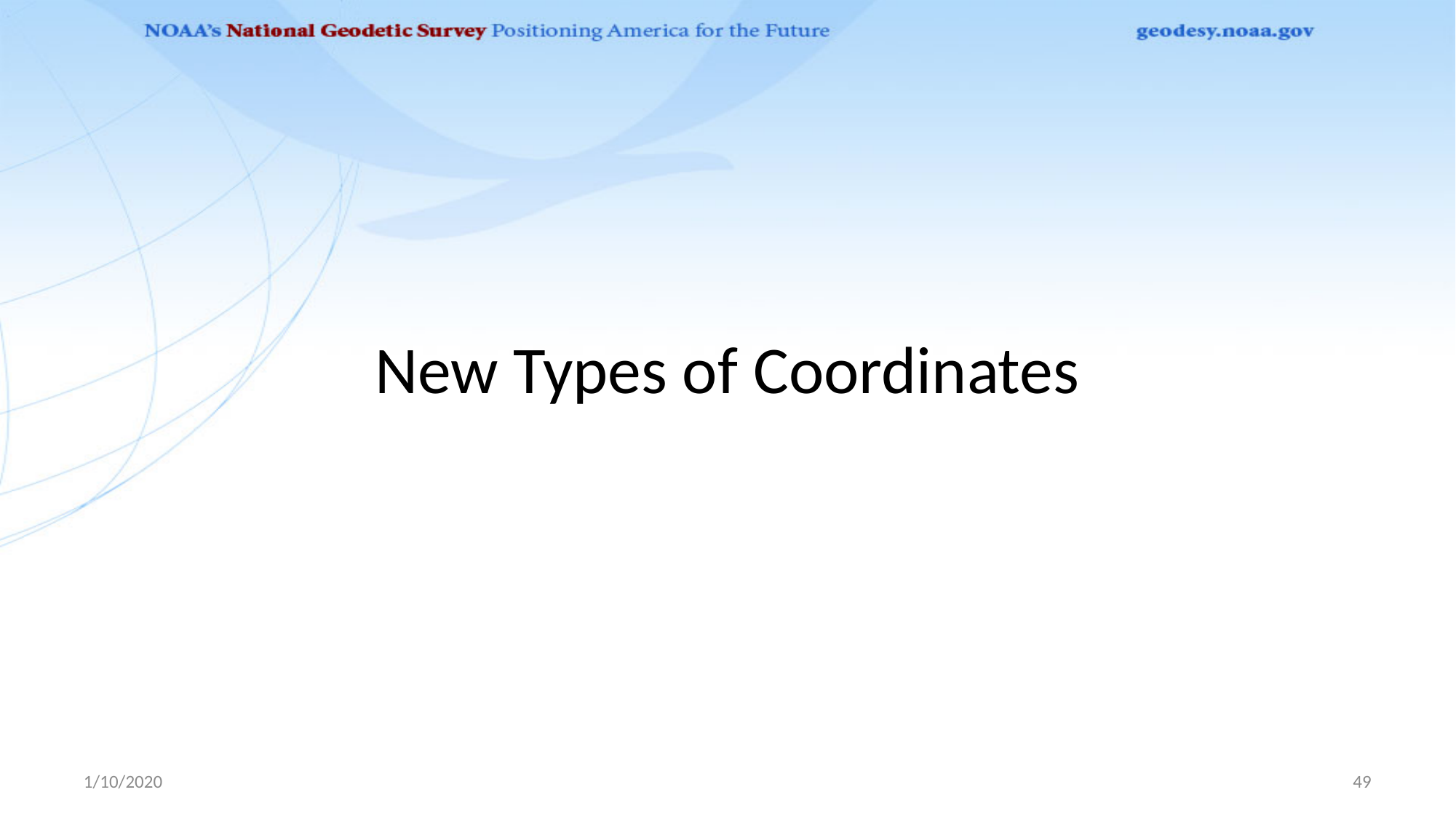

# New Types of Coordinates
1/10/2020
49